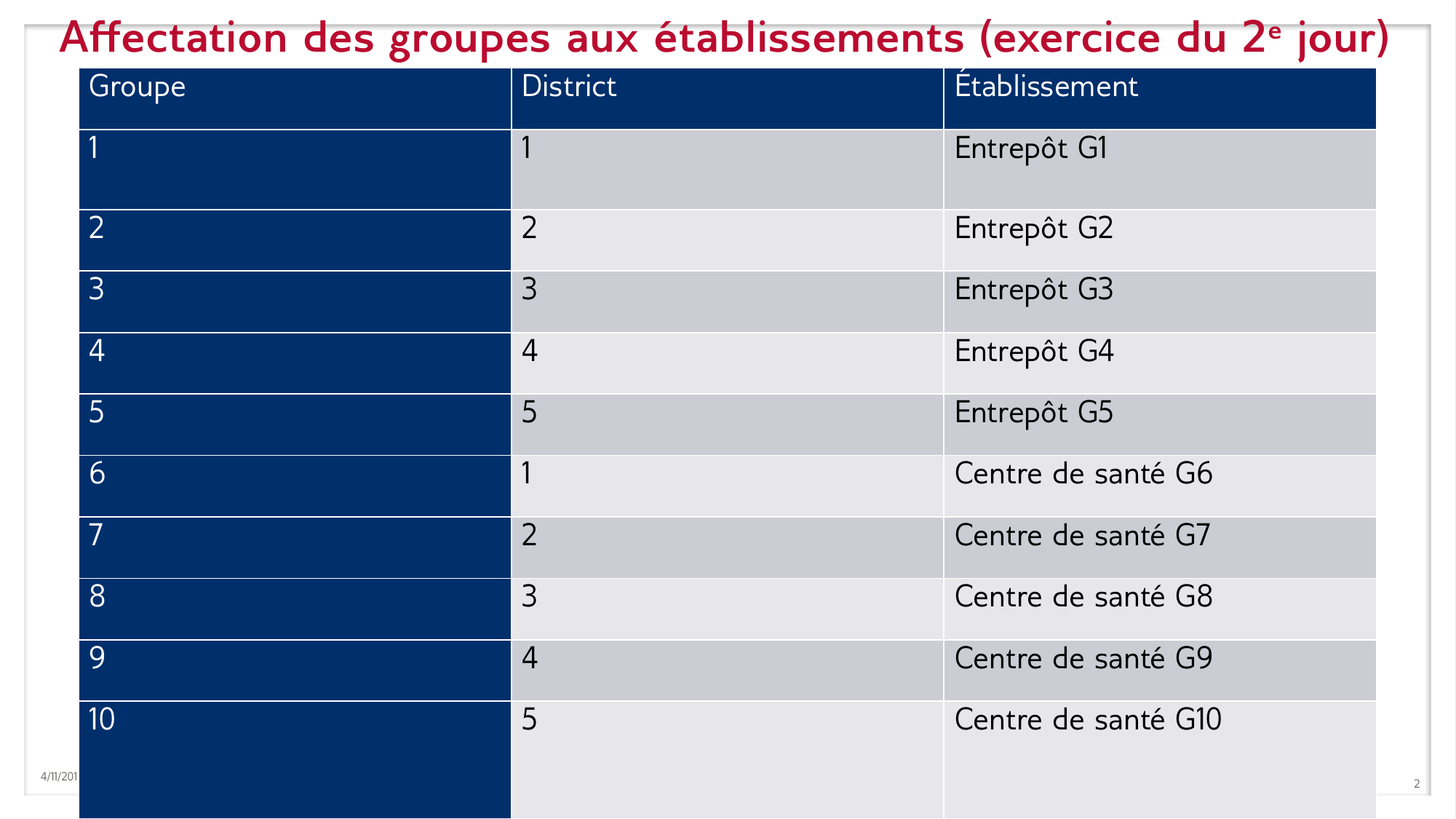

# Affectation des groupes aux établissements (exercice du 2e jour)
| Groupe | District | Établissement |
| --- | --- | --- |
| 1 | 1 | Entrepôt G1 |
| 2 | 2 | Entrepôt G2 |
| 3 | 3 | Entrepôt G3 |
| 4 | 4 | Entrepôt G4 |
| 5 | 5 | Entrepôt G5 |
| 6 | 1 | Centre de santé G6 |
| 7 | 2 | Centre de santé G7 |
| 8 | 3 | Centre de santé G8 |
| 9 | 4 | Centre de santé G9 |
| 10 | 5 | Centre de santé G10 |
4/11/2019
2